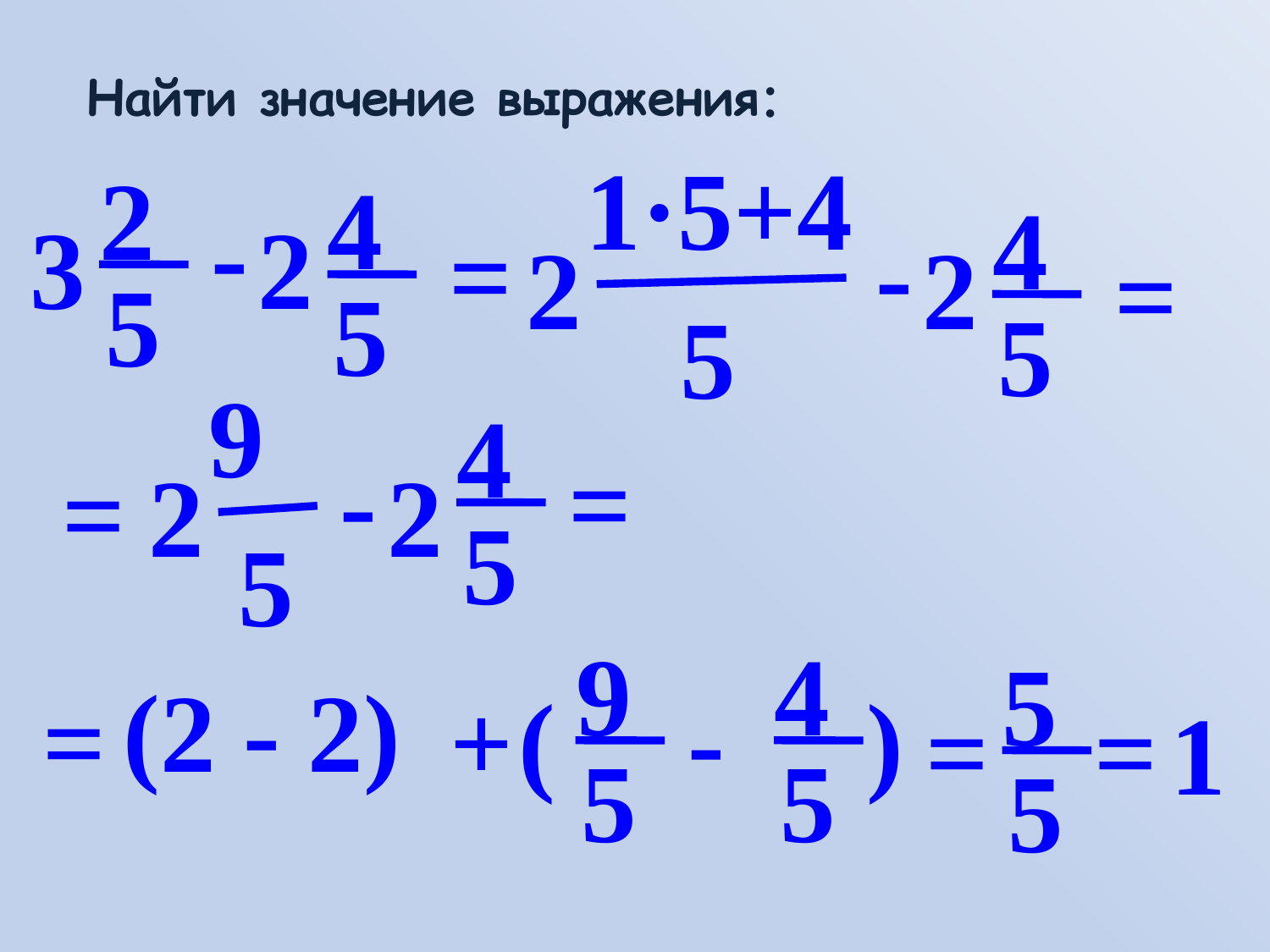

Найти значение выражения:
1·5+4

5
2
5

4
5

-
4
5

2
=
-
3
2
=
2
9

5
4
5

-
=
=
2
2
9
5

4
5

(
-
)
5
5

(2 - 2)
=
+
=
=
1